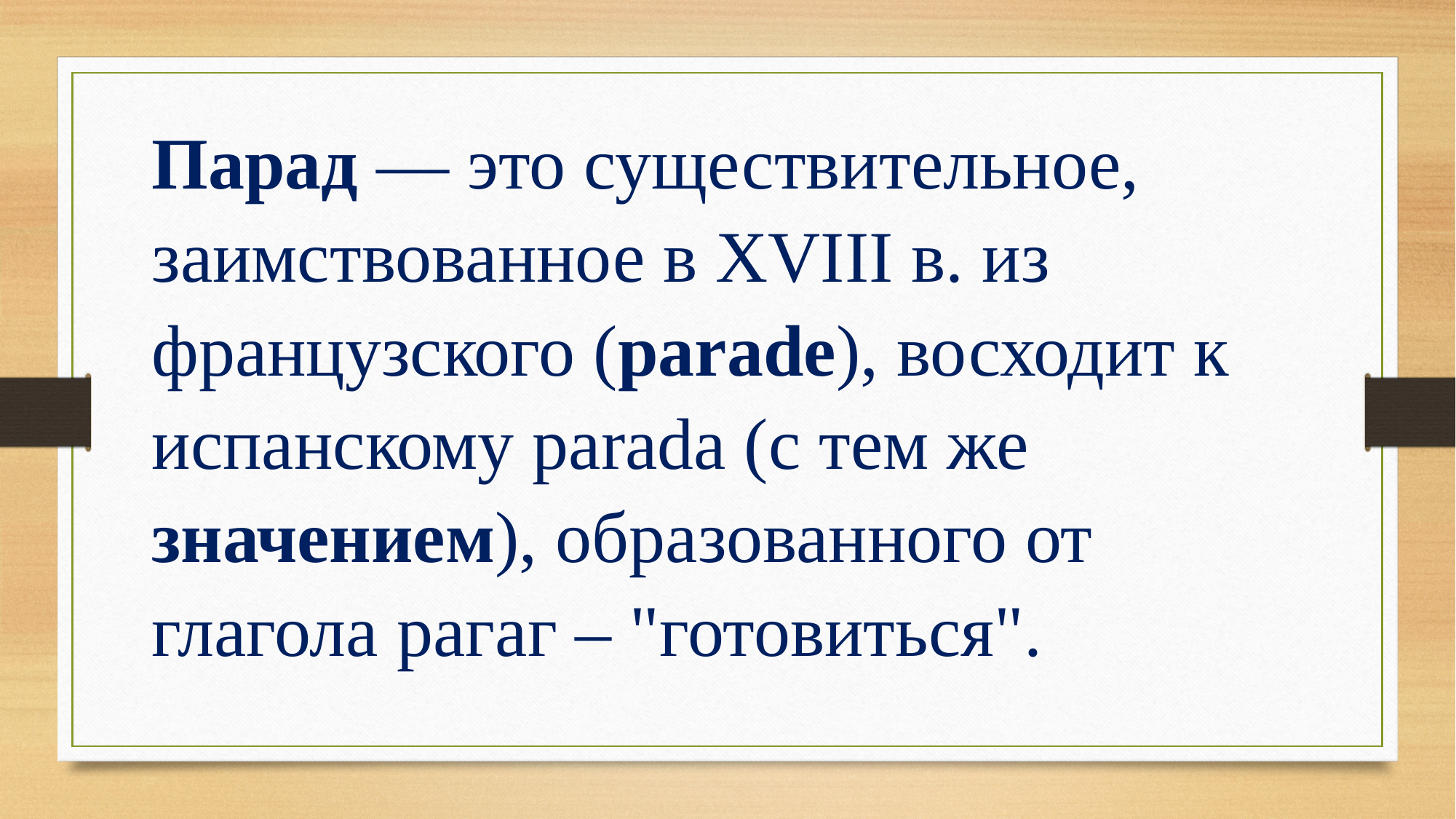

Парад — это существительное, заимствованное в XVIII в. из французского (parade), восходит к испанскому parada (с тем же значением), образованного от глагола рагаг – "готовиться".